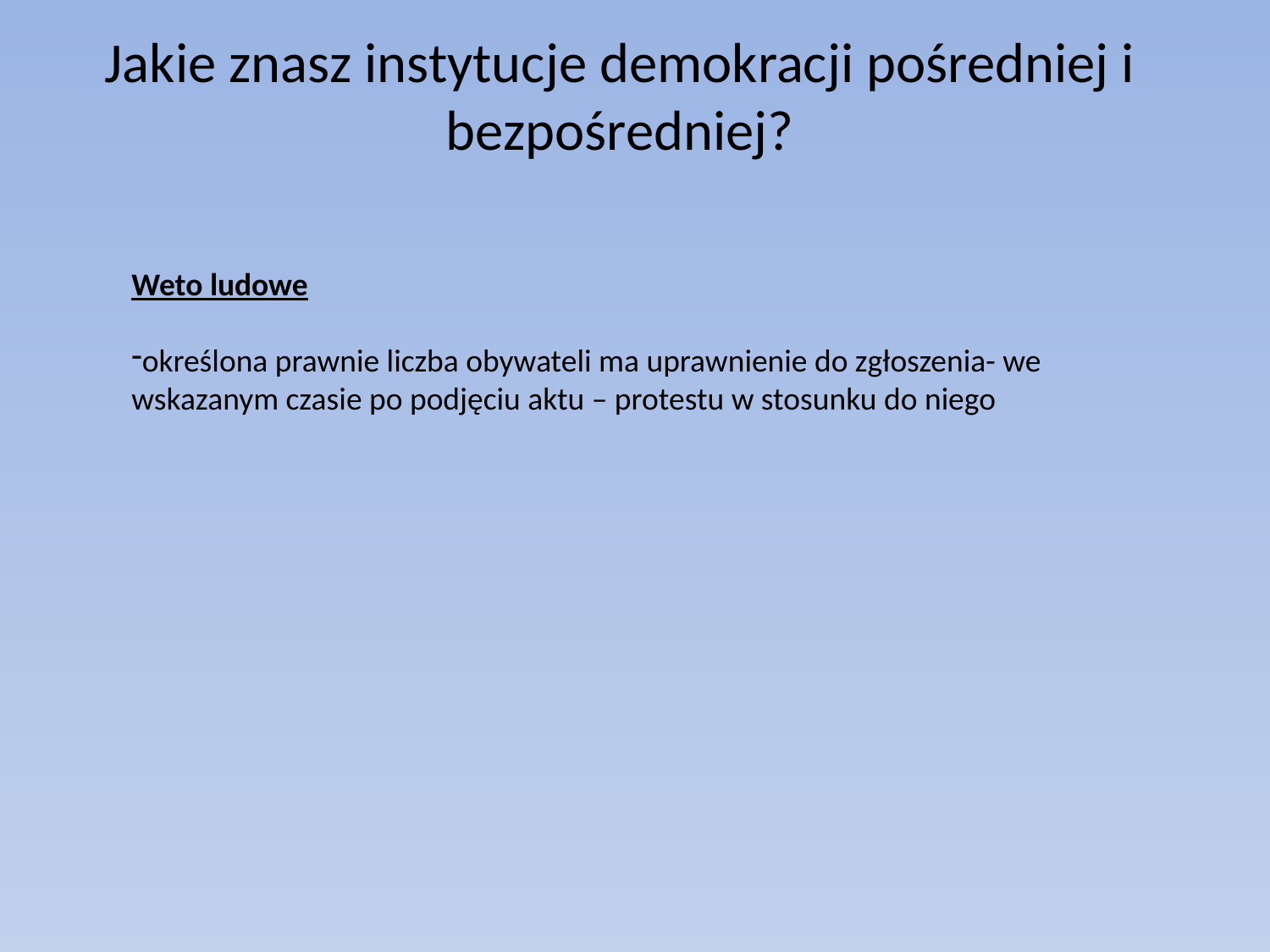

Jakie znasz instytucje demokracji pośredniej i bezpośredniej?
Weto ludowe

określona prawnie liczba obywateli ma uprawnienie do zgłoszenia- we wskazanym czasie po podjęciu aktu – protestu w stosunku do niego